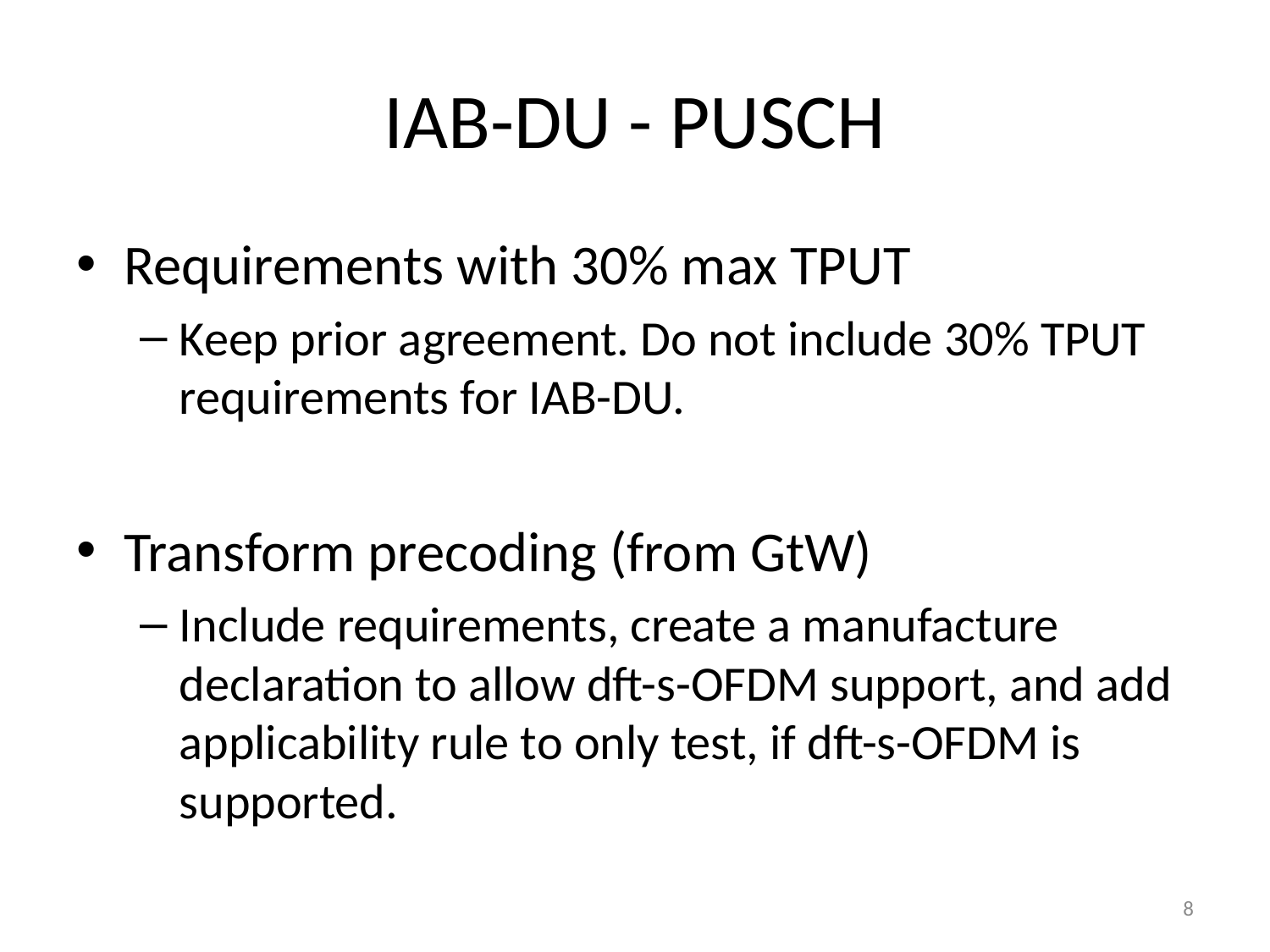

# IAB-DU - PUSCH
Requirements with 30% max TPUT
Keep prior agreement. Do not include 30% TPUT requirements for IAB-DU.

Transform precoding (from GtW)
Include requirements, create a manufacture declaration to allow dft-s-OFDM support, and add applicability rule to only test, if dft-s-OFDM is supported.

8